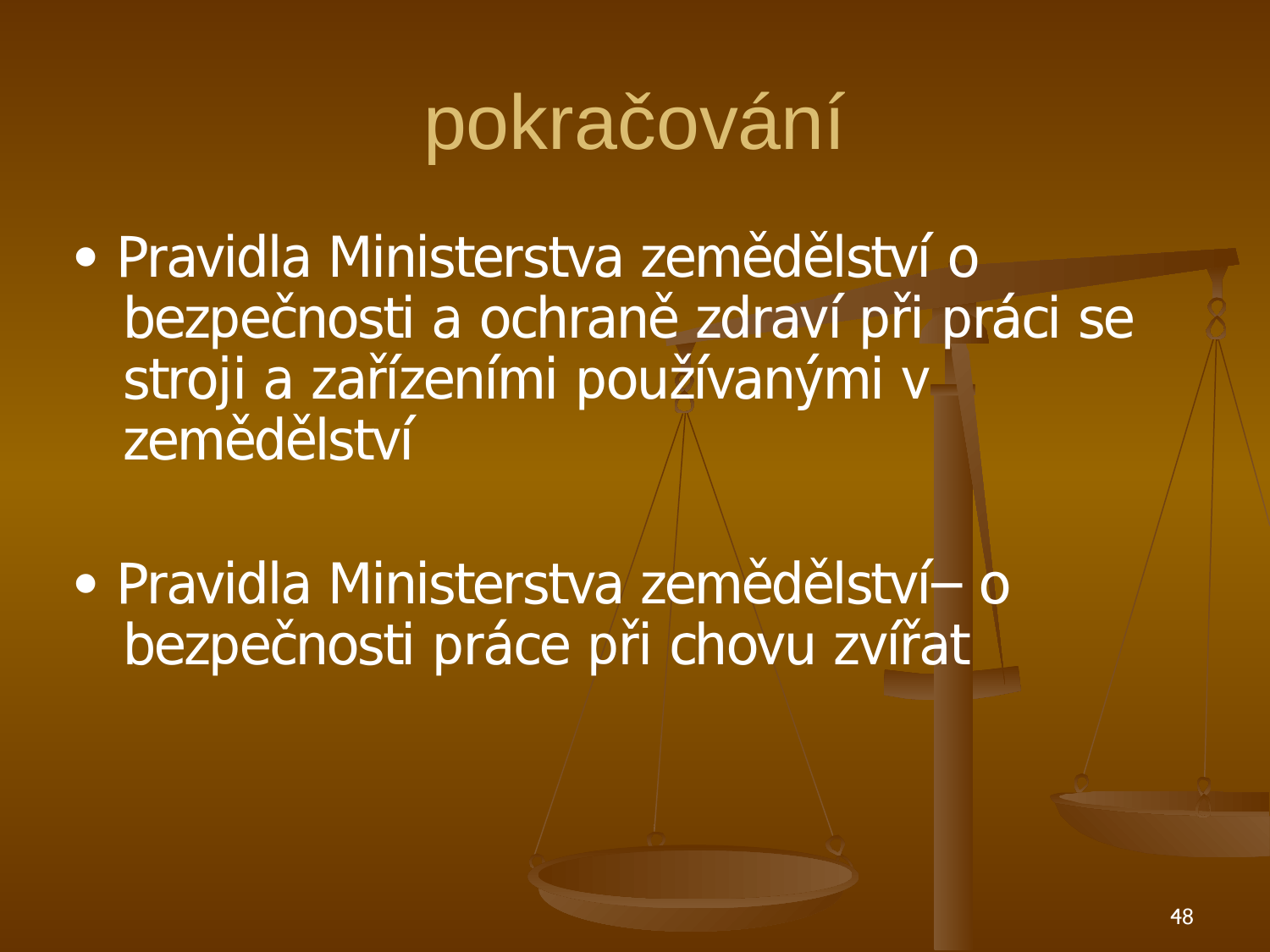

# pokračování
• Pravidla Ministerstva zemědělství o bezpečnosti a ochraně zdraví při práci se stroji a zařízeními používanými v zemědělství

• Pravidla Ministerstva zemědělství– o bezpečnosti práce při chovu zvířat

48